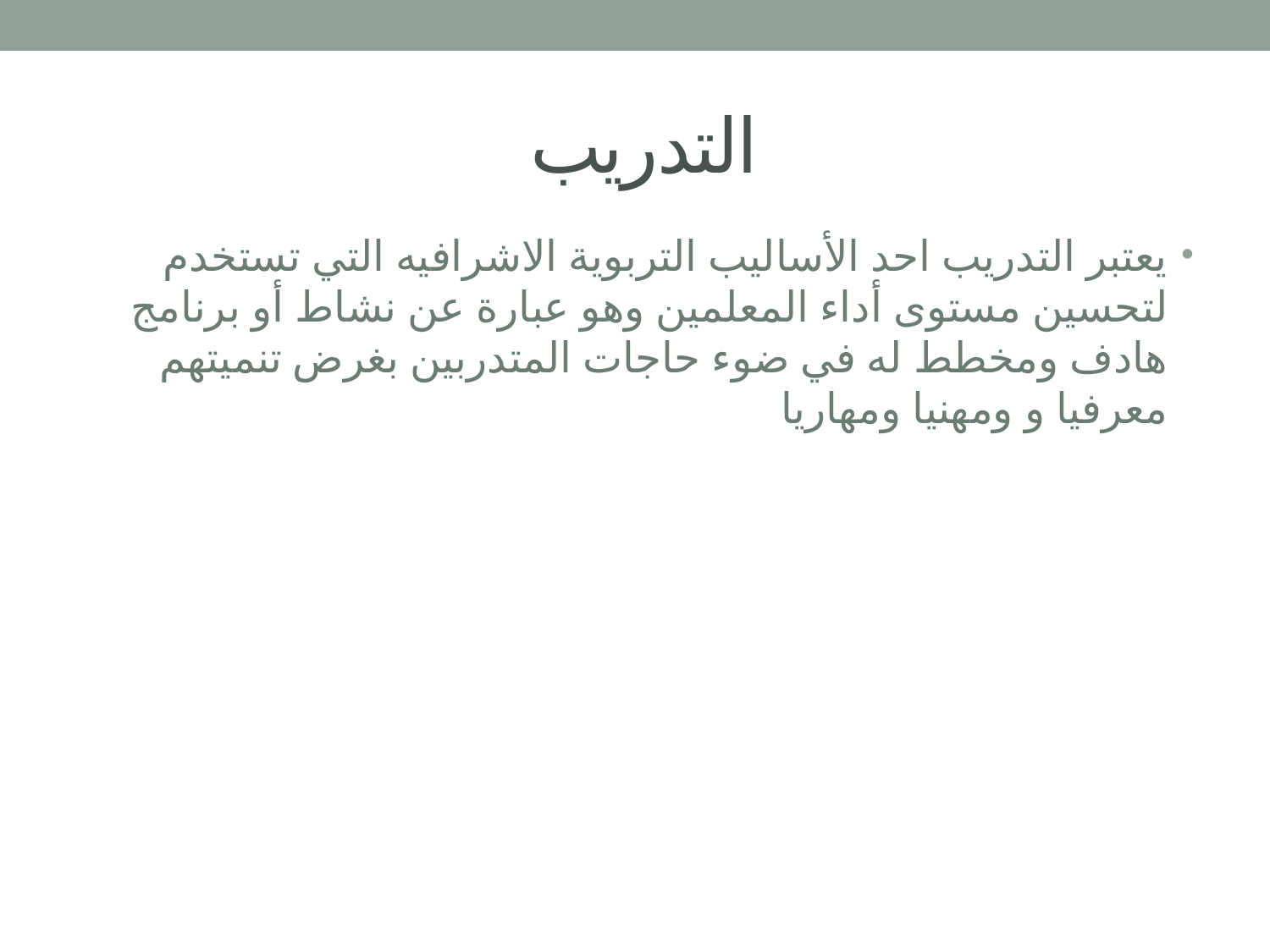

# التدريب
يعتبر التدريب احد الأساليب التربوية الاشرافيه التي تستخدم لتحسين مستوى أداء المعلمين وهو عبارة عن نشاط أو برنامج هادف ومخطط له في ضوء حاجات المتدربين بغرض تنميتهم معرفيا و ومهنيا ومهاريا